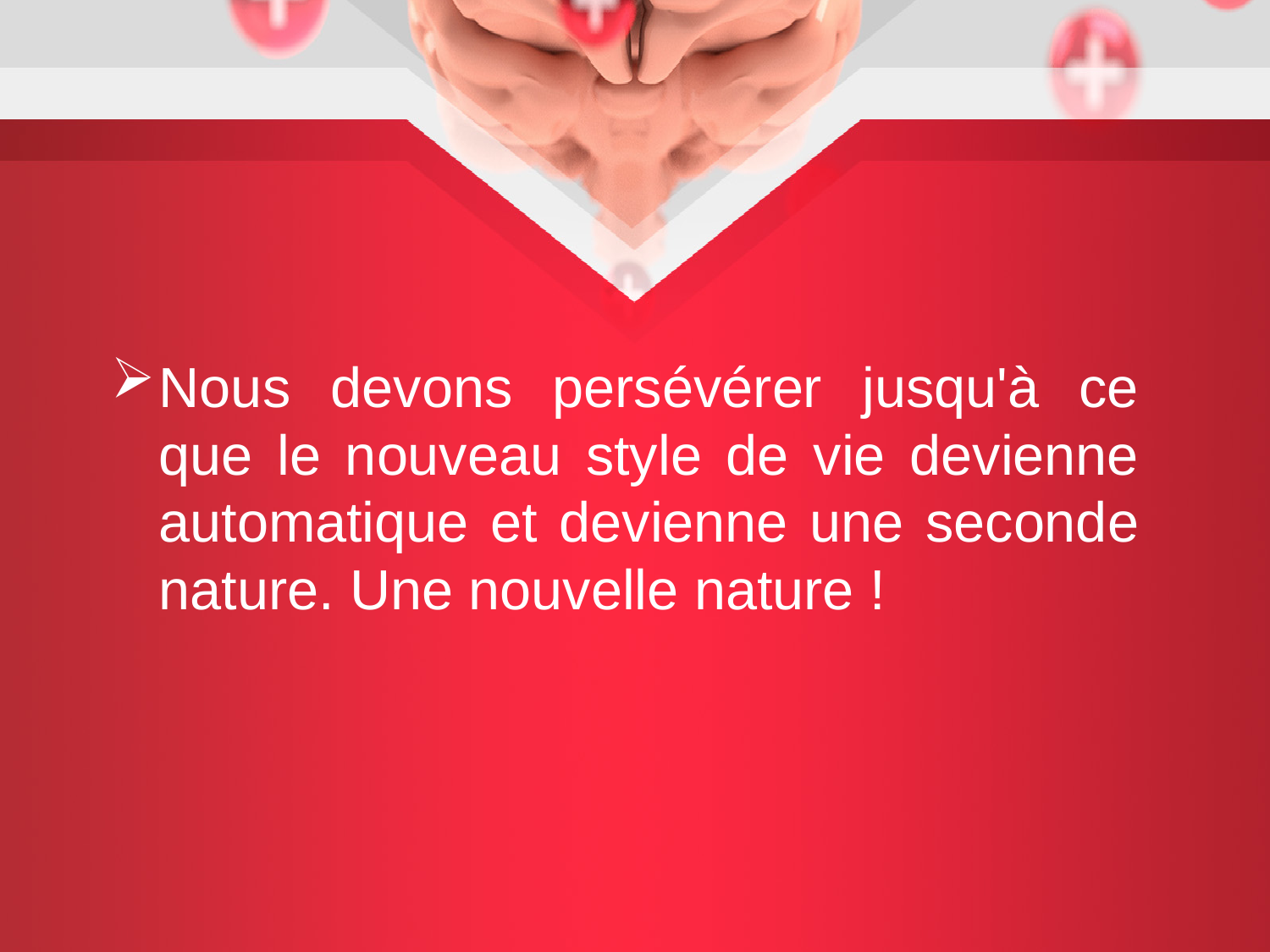

Nous devons persévérer jusqu'à ce que le nouveau style de vie devienne automatique et devienne une seconde nature. Une nouvelle nature !